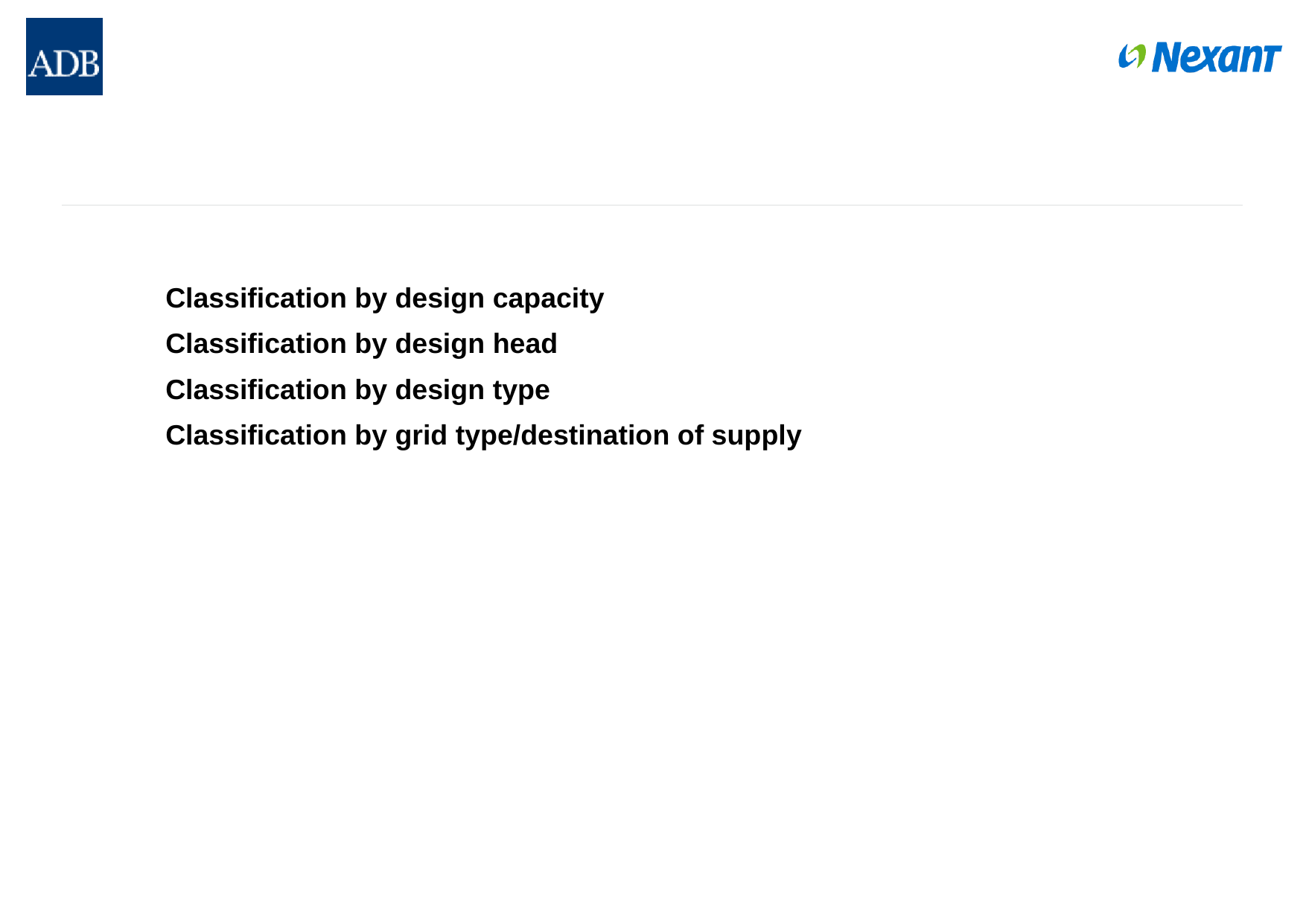

Classification by design capacity
Classification by design head
Classification by design type
Classification by grid type/destination of supply